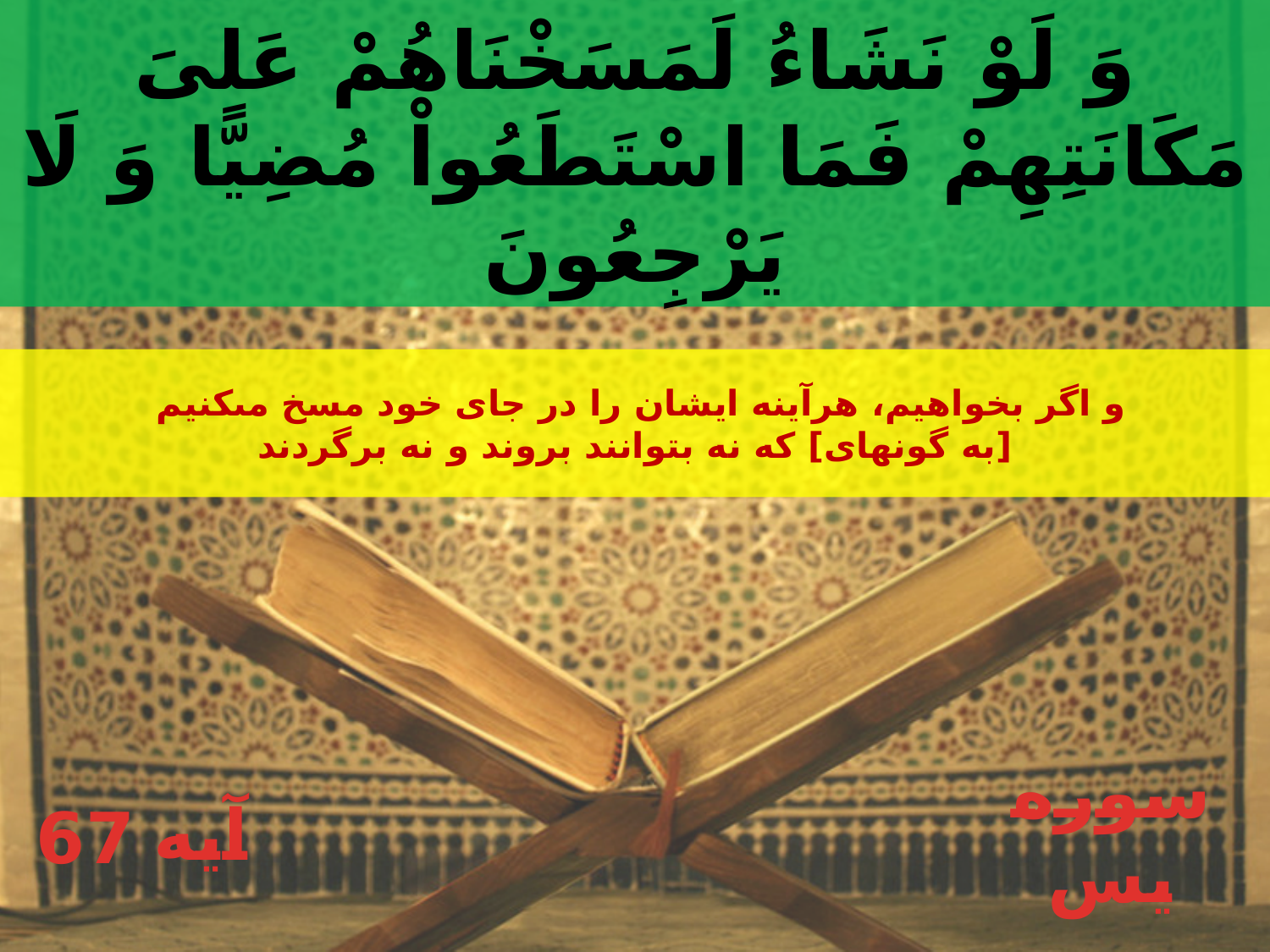

وَ لَوْ نَشَاءُ لَمَسَخْنَاهُمْ عَلىَ‏ مَكَانَتِهِمْ فَمَا اسْتَطَعُواْ مُضِيًّا وَ لَا يَرْجِعُونَ
و اگر بخواهيم، هرآينه ايشان را در جاى خود مسخ مى‏كنيم
[به گونه‏اى‏] كه نه بتوانند بروند و نه برگردند
67